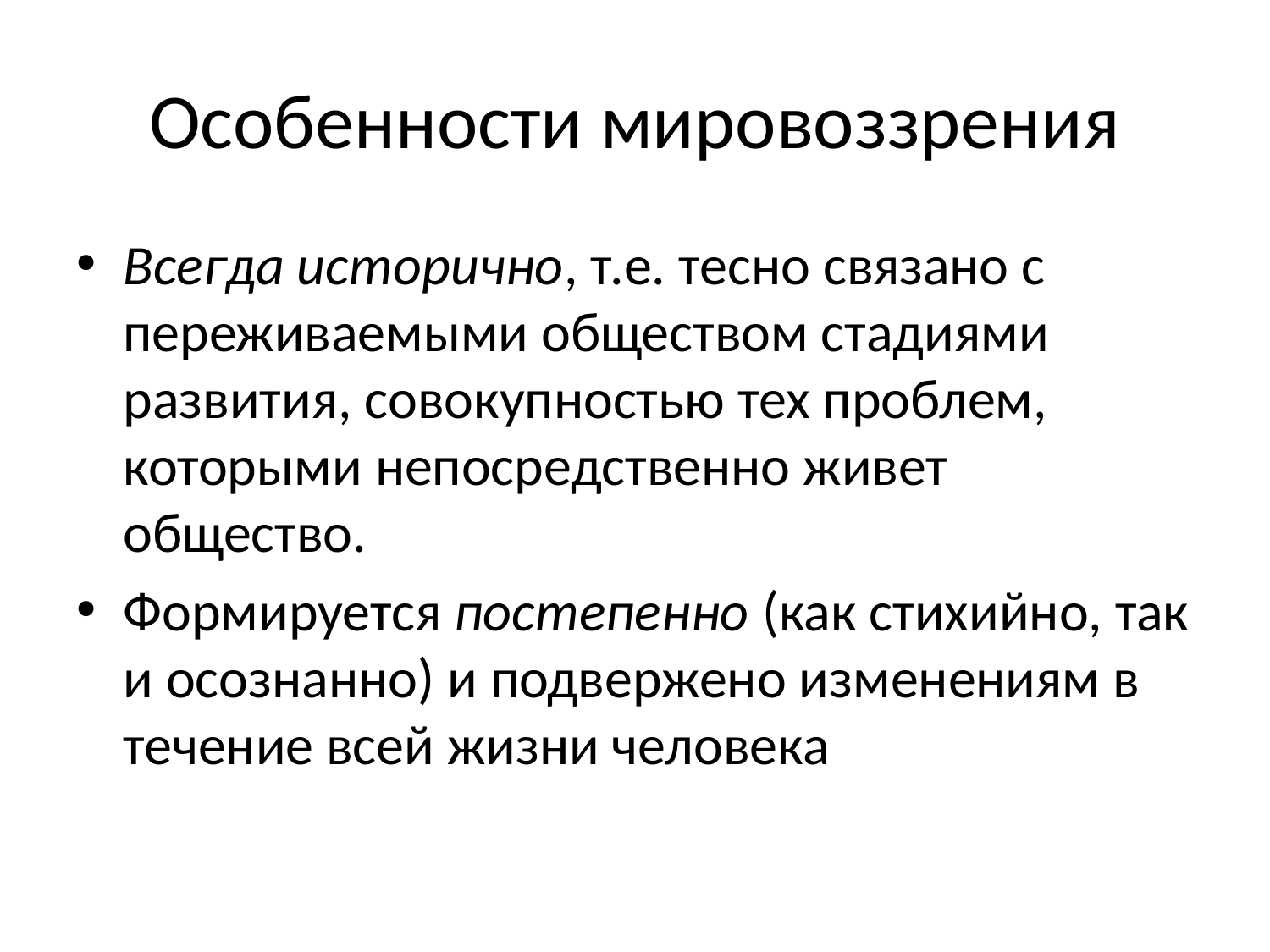

# Особенности мировоззрения
Всегда исторично, т.е. тесно связано с переживаемыми обществом стадиями развития, совокупностью тех проблем, которыми непосредственно живет общество.
Формируется постепенно (как стихийно, так и осознанно) и подвержено изменениям в течение всей жизни человека